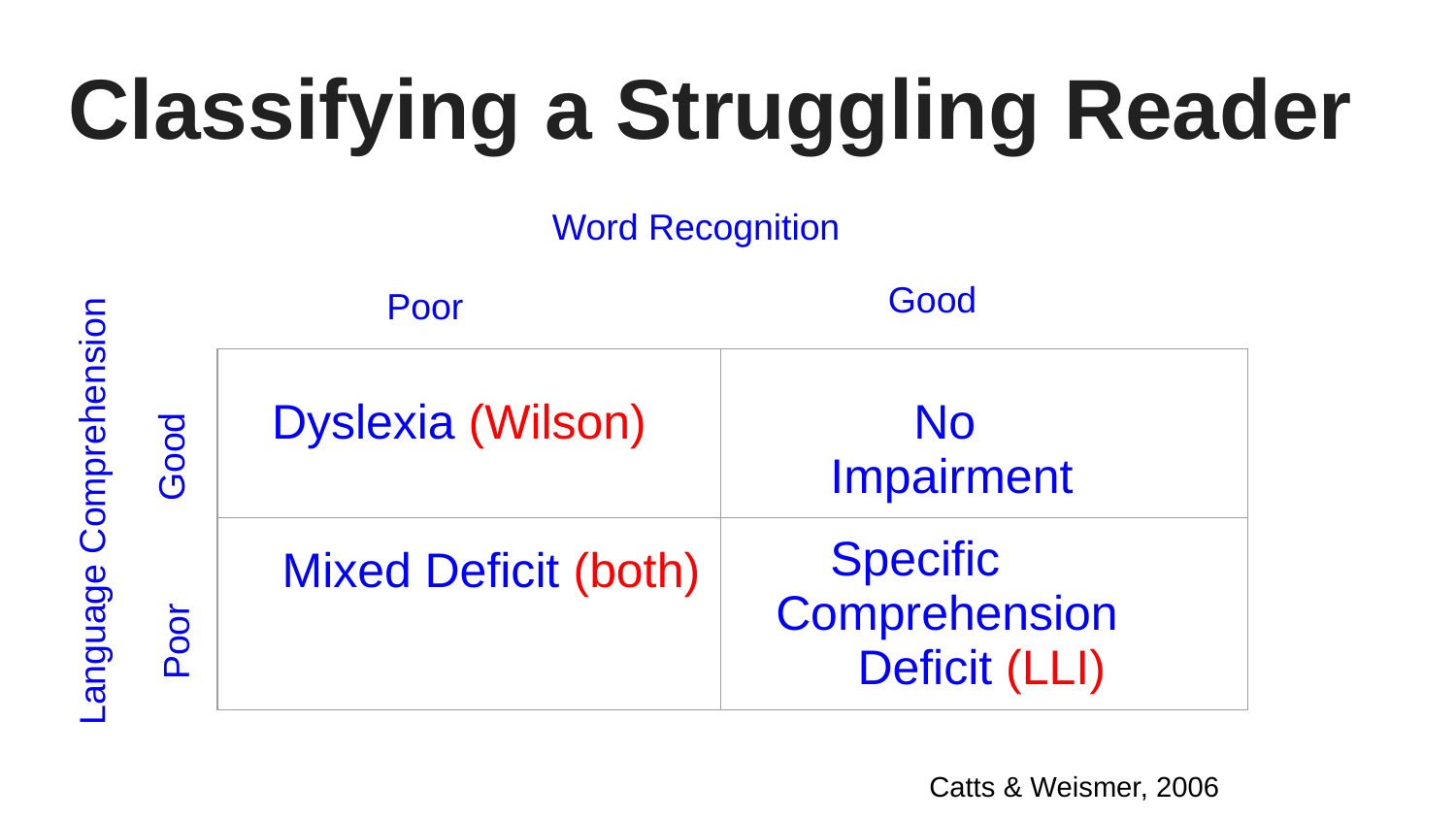

# Classifying a Struggling Reader
Word Recognition
Good
Poor
Good
Poor
| Dyslexia (Wilson) | No Impairment |
| --- | --- |
| Mixed Deficit (both) | Specific Comprehension Deficit (LLI) |
Language Comprehension
Catts & Weismer, 2006